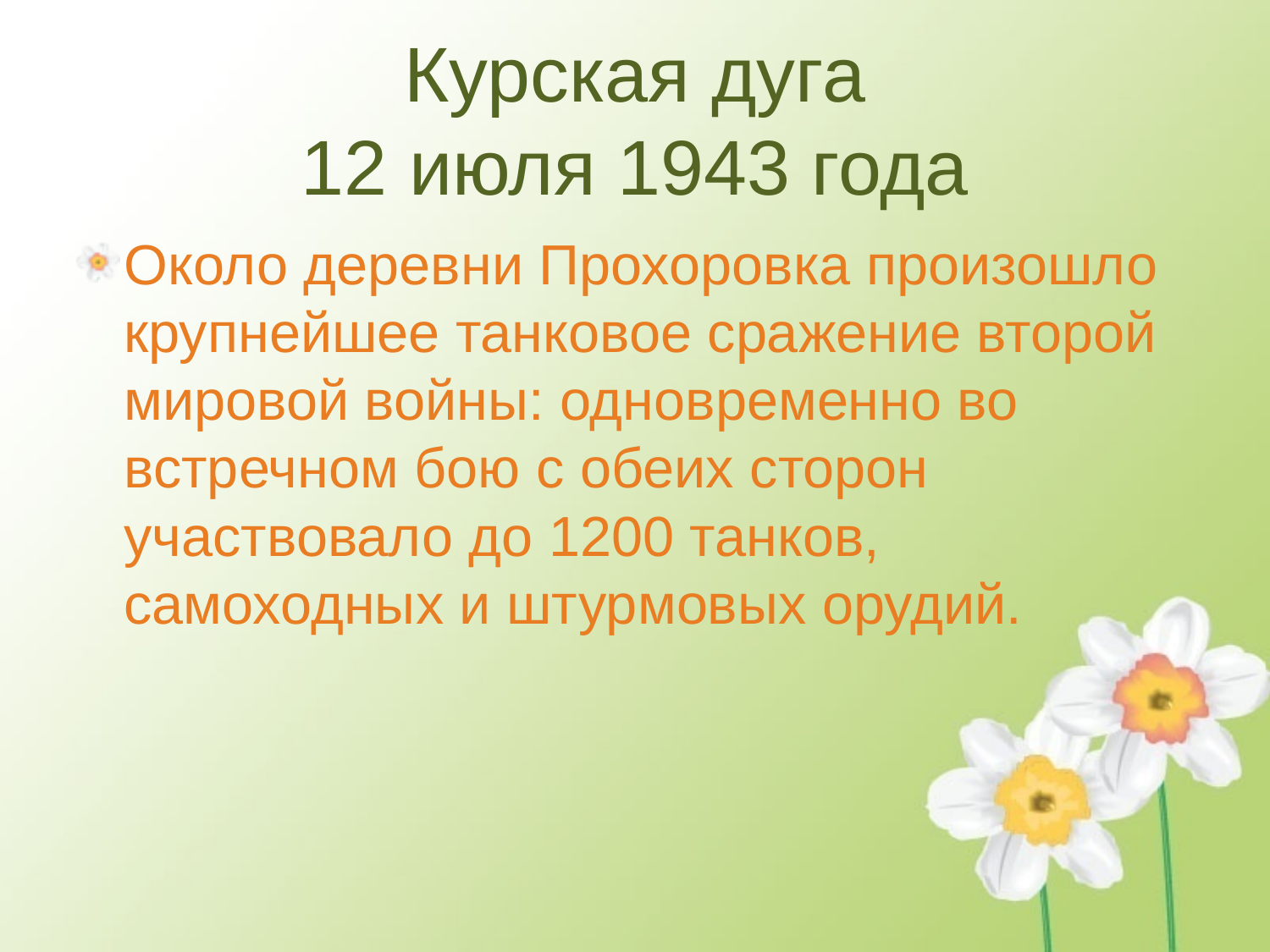

# Курская дуга 12 июля 1943 года
Около деревни Прохоровка произошло крупнейшее танковое сражение второй мировой войны: одновременно во встречном бою с обеих сторон участвовало до 1200 танков, самоходных и штурмовых орудий.